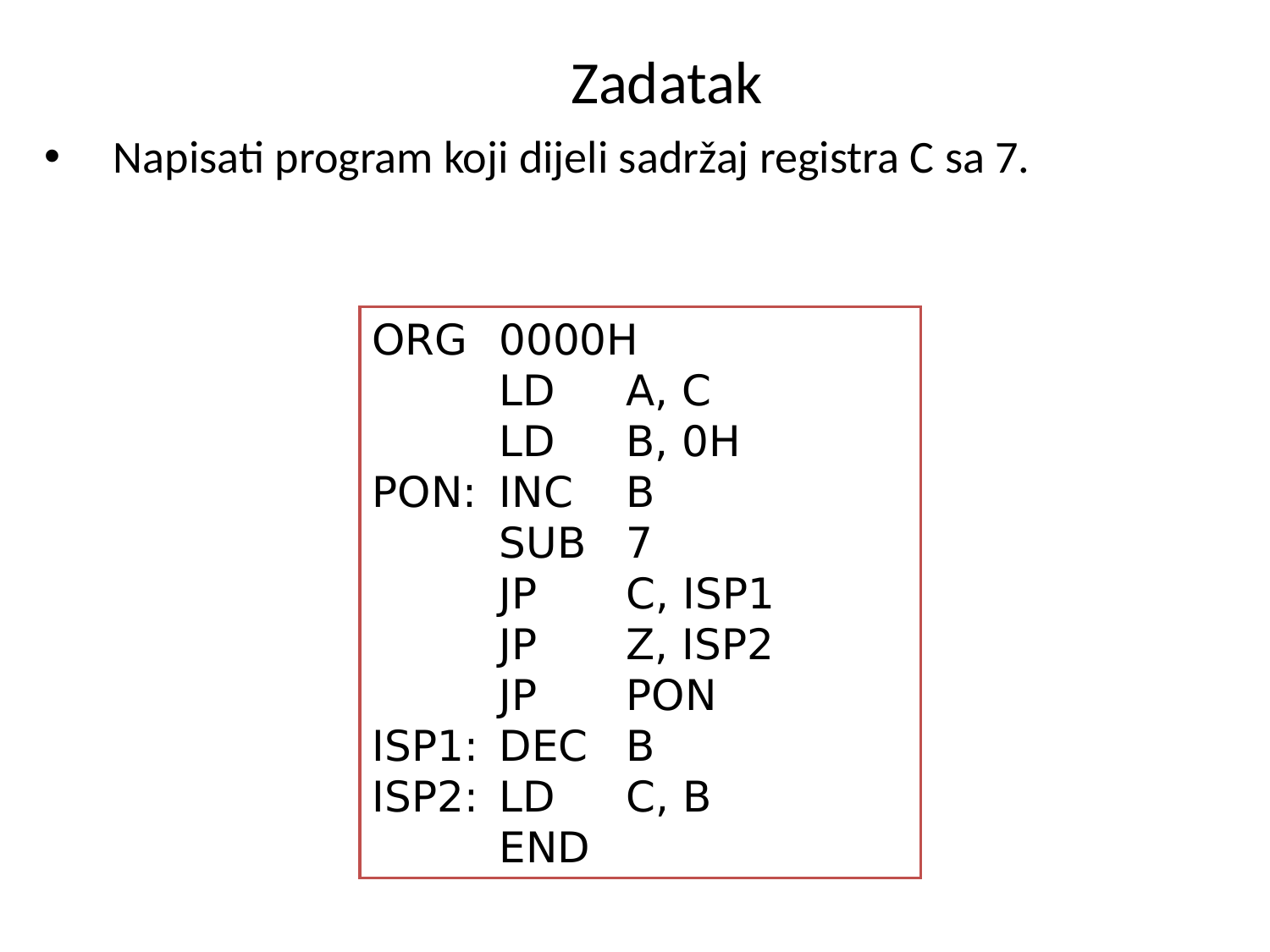

# Zadatak
Napisati program koji dijeli sadržaj registra C sa 7.
ORG 	0000H
	LD 	A, C
	LD	B, 0H
PON:	INC	B
	SUB	7
	JP	C, ISP1
	JP	Z, ISP2
	JP	PON
ISP1:	DEC	B
ISP2:	LD	C, B
	END